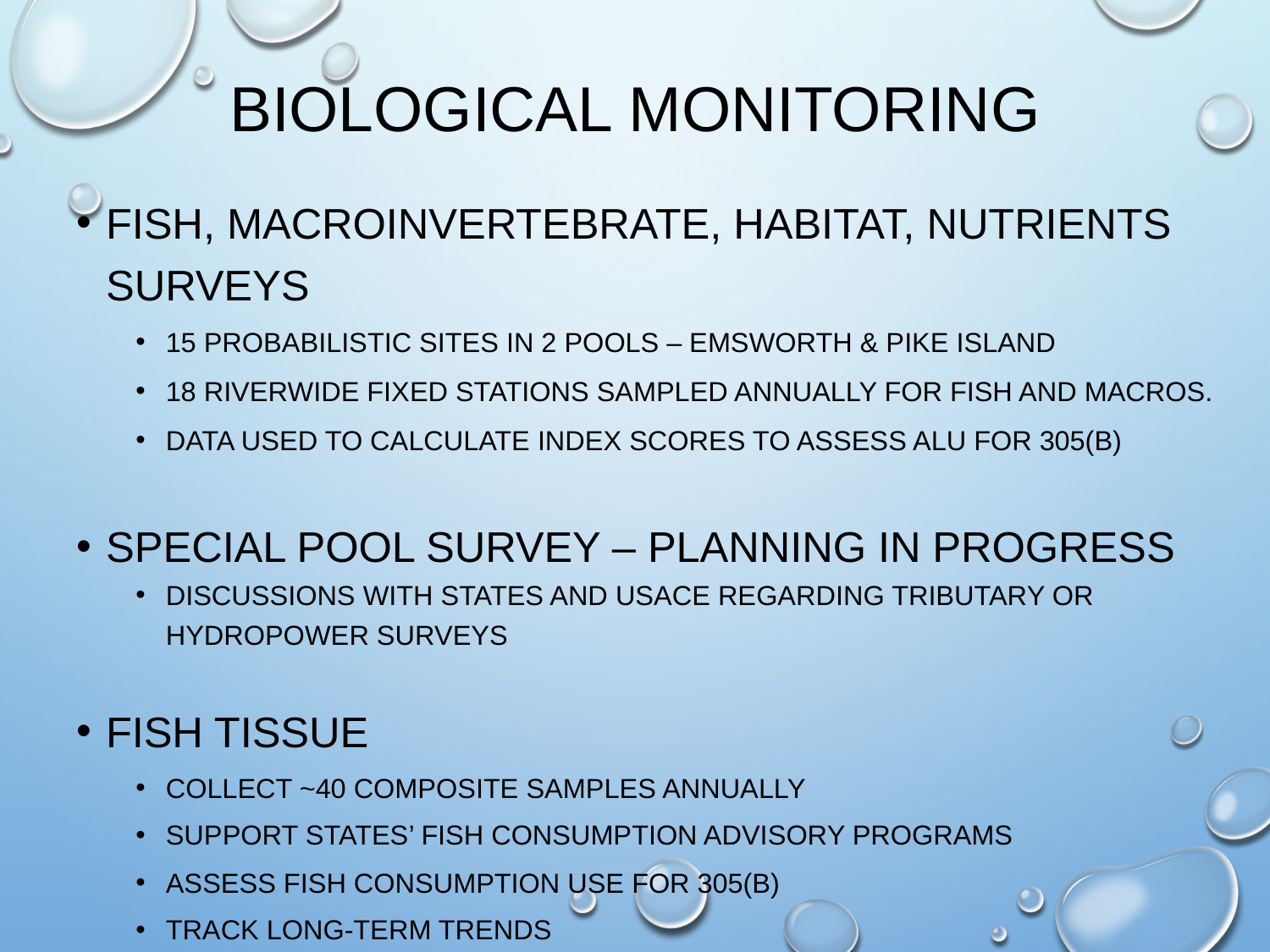

# Biological Monitoring
Fish, Macroinvertebrate, Habitat, Nutrients Surveys
15 probabilistic sites in 2 pools – Emsworth & Pike Island
18 riverwide fixed stations sampled annually for fish and macros.
Data used to calculate index scores to assess ALU for 305(b)

Special Pool Survey – Planning In Progress
Discussions with states and USACE regarding tributary or hydropower surveys

Fish Tissue
Collect ~40 composite samples annually
Support states’ fish consumption advisory programs
Assess Fish Consumption Use for 305(b)
Track long-term trends